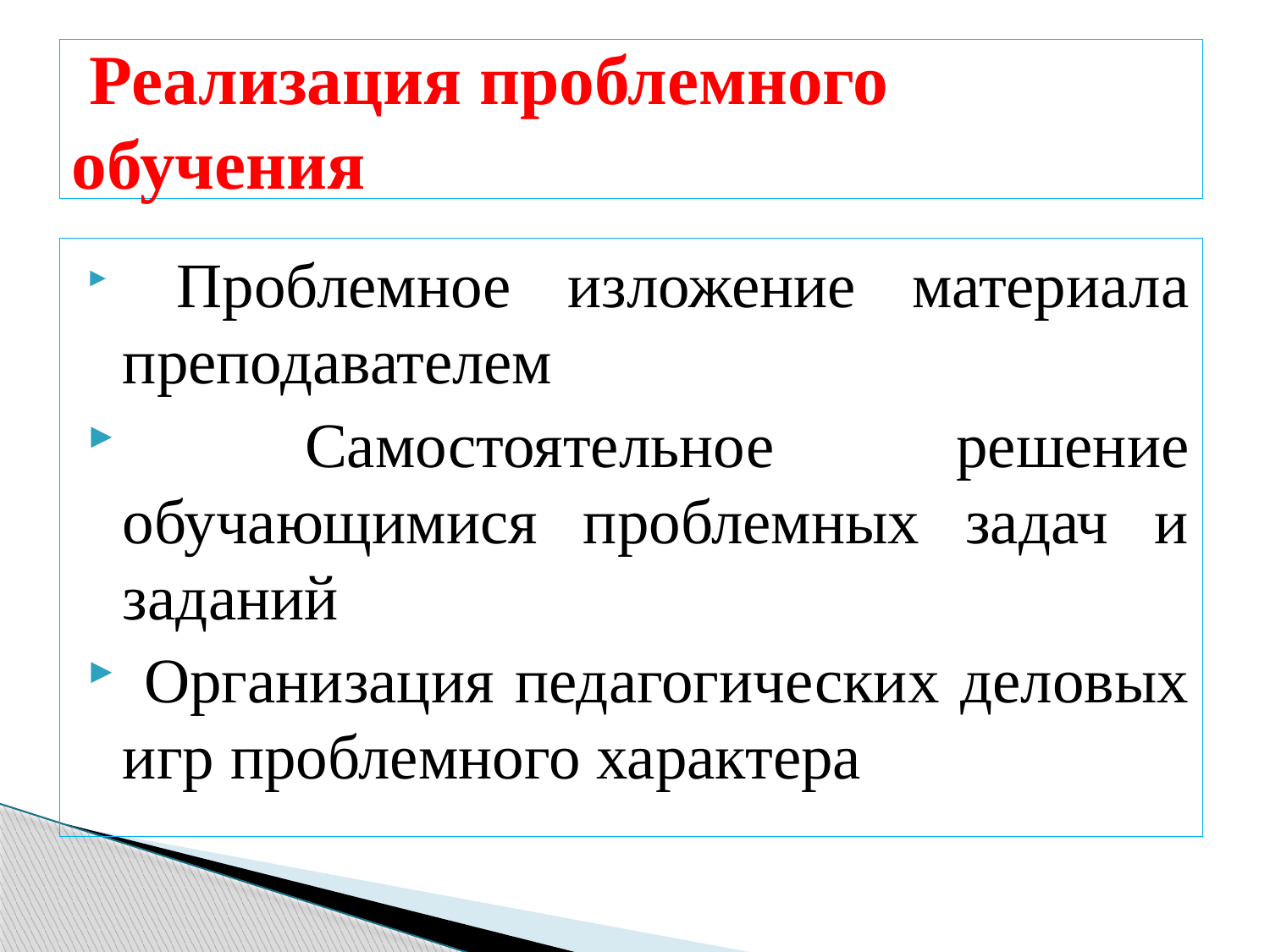

# Реализация проблемного обучения
 Проблемное изложение материала преподавателем
 Самостоятельное решение обучающимися проблемных задач и заданий
 Организация педагогических деловых игр проблемного характера